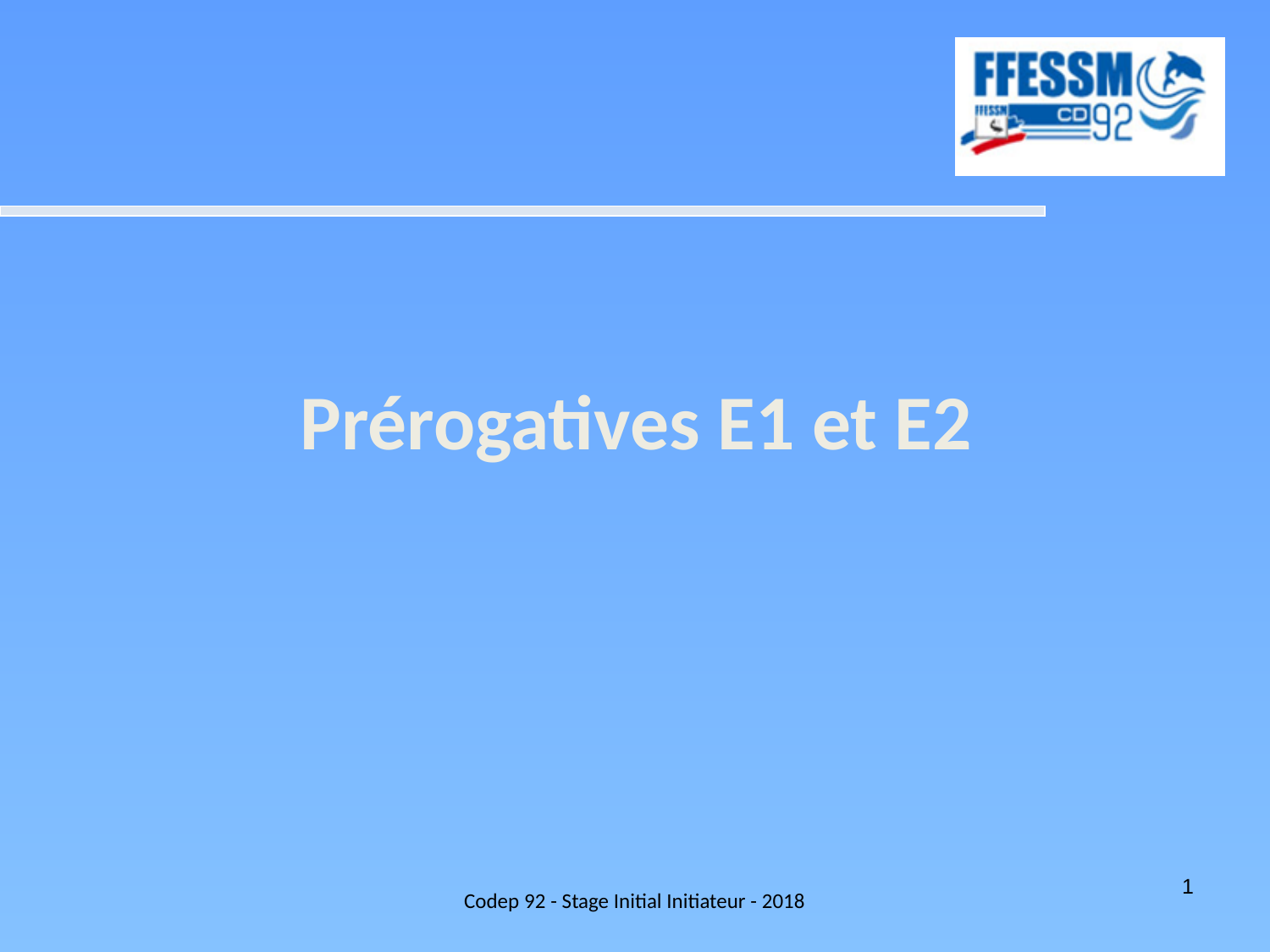

Prérogatives E1 et E2
Codep 92 - Stage Initial Initiateur - 2018
1